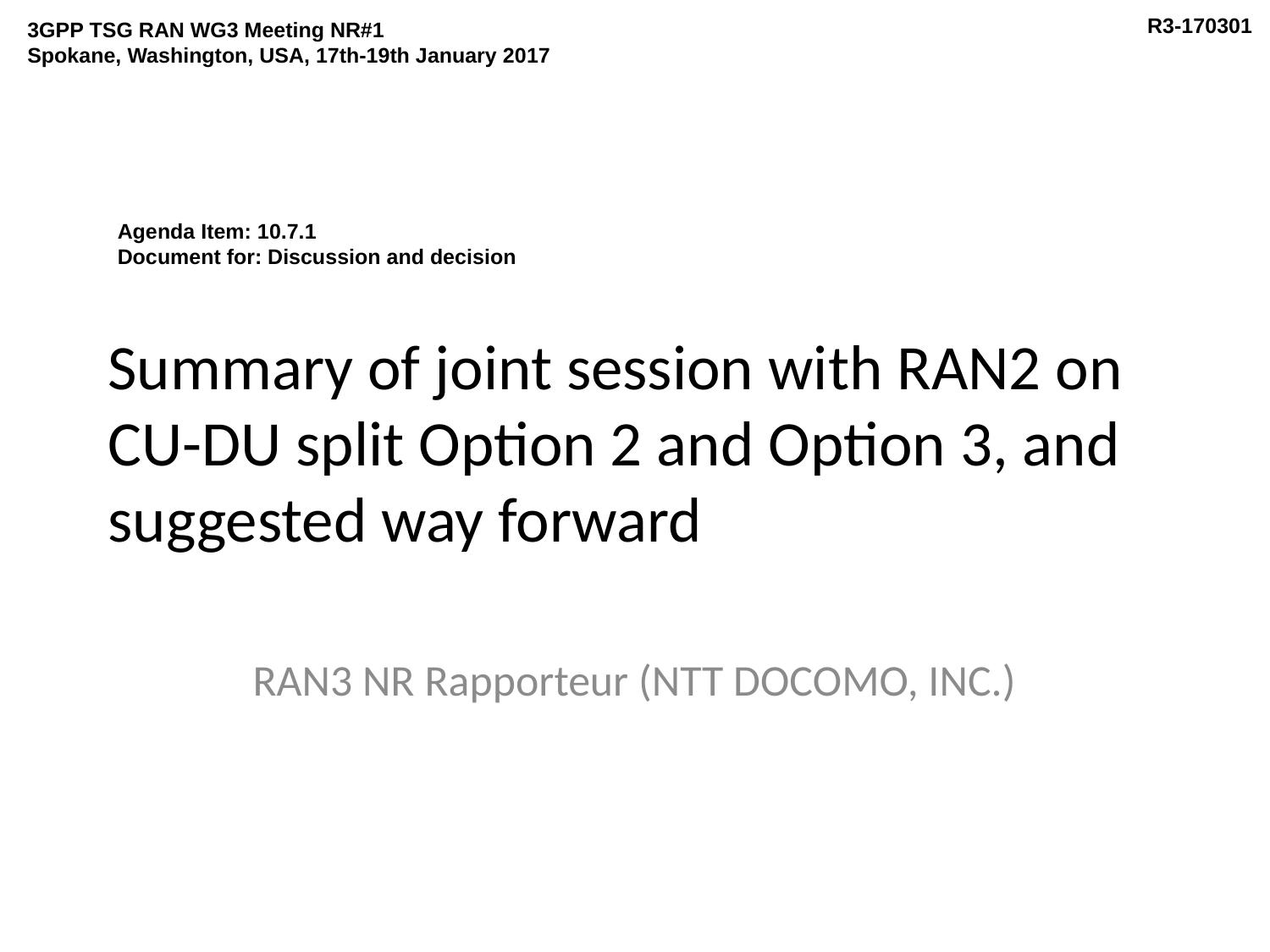

R3-170301
3GPP TSG RAN WG3 Meeting NR#1
Spokane, Washington, USA, 17th-19th January 2017
Agenda Item: 10.7.1
Document for: Discussion and decision
# Summary of joint session with RAN2 on CU-DU split Option 2 and Option 3, and suggested way forward
RAN3 NR Rapporteur (NTT DOCOMO, INC.)